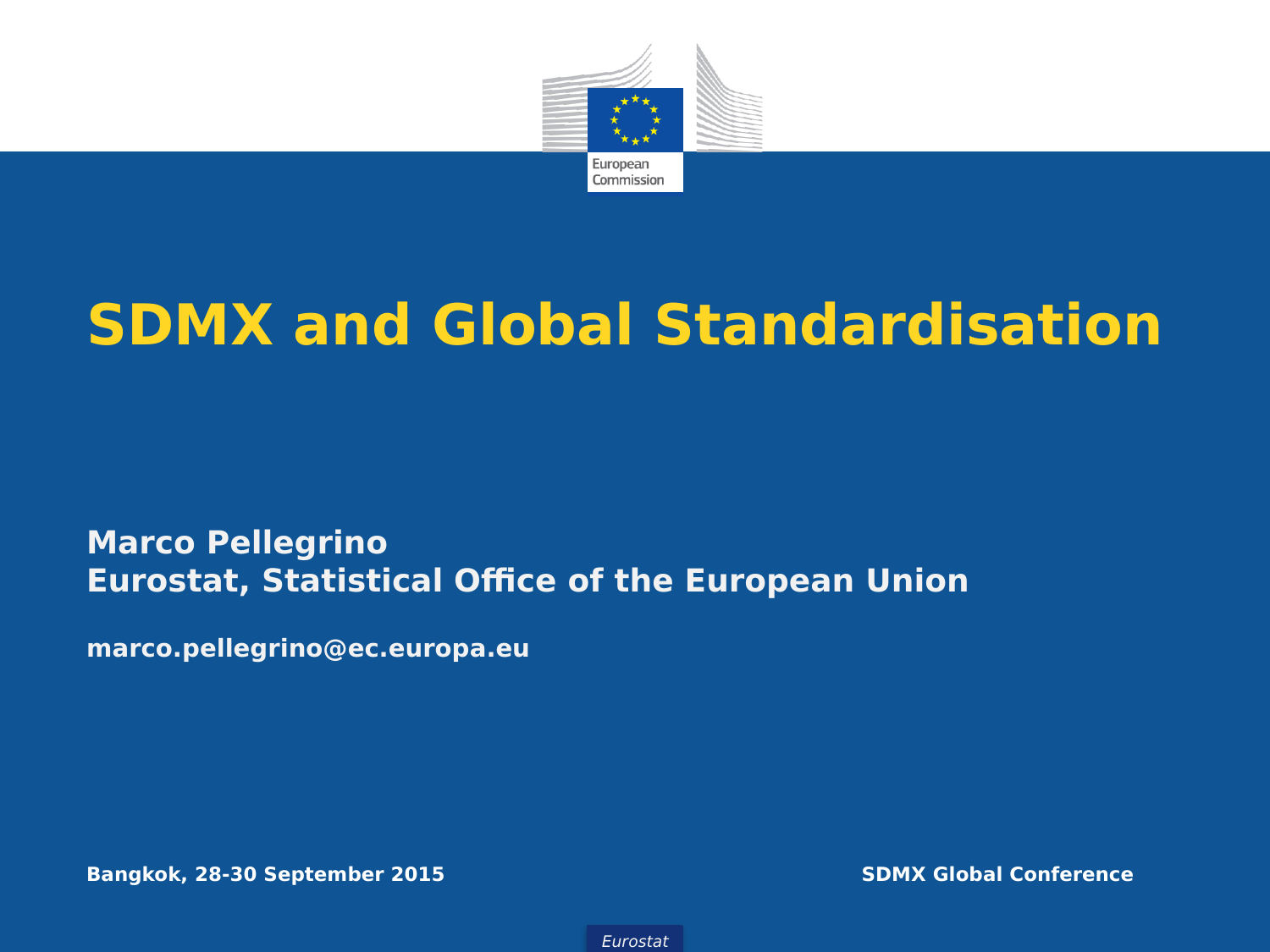

# SDMX and Global Standardisation
Marco Pellegrino
Eurostat, Statistical Office of the European Union

marco.pellegrino@ec.europa.eu

Bangkok, 28-30 September 2015
SDMX Global Conference